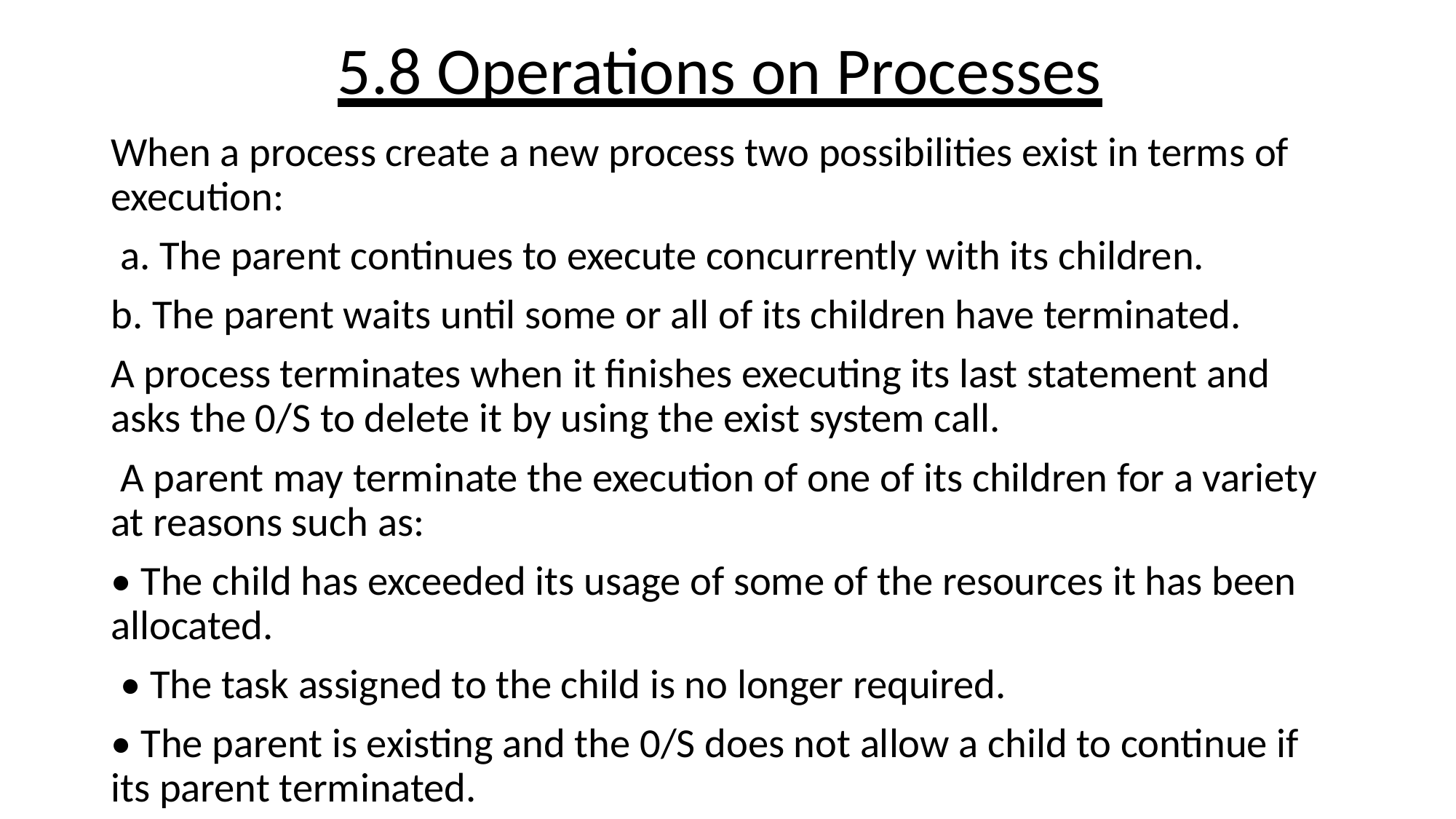

# 5.8 Operations on Processes

When a process create a new process two possibilities exist in terms of execution:
 a. The parent continues to execute concurrently with its children.
b. The parent waits until some or all of its children have terminated.
A process terminates when it finishes executing its last statement and asks the 0/S to delete it by using the exist system call.
 A parent may terminate the execution of one of its children for a variety at reasons such as:
• The child has exceeded its usage of some of the resources it has been allocated.
 • The task assigned to the child is no longer required.
• The parent is existing and the 0/S does not allow a child to continue if its parent terminated.